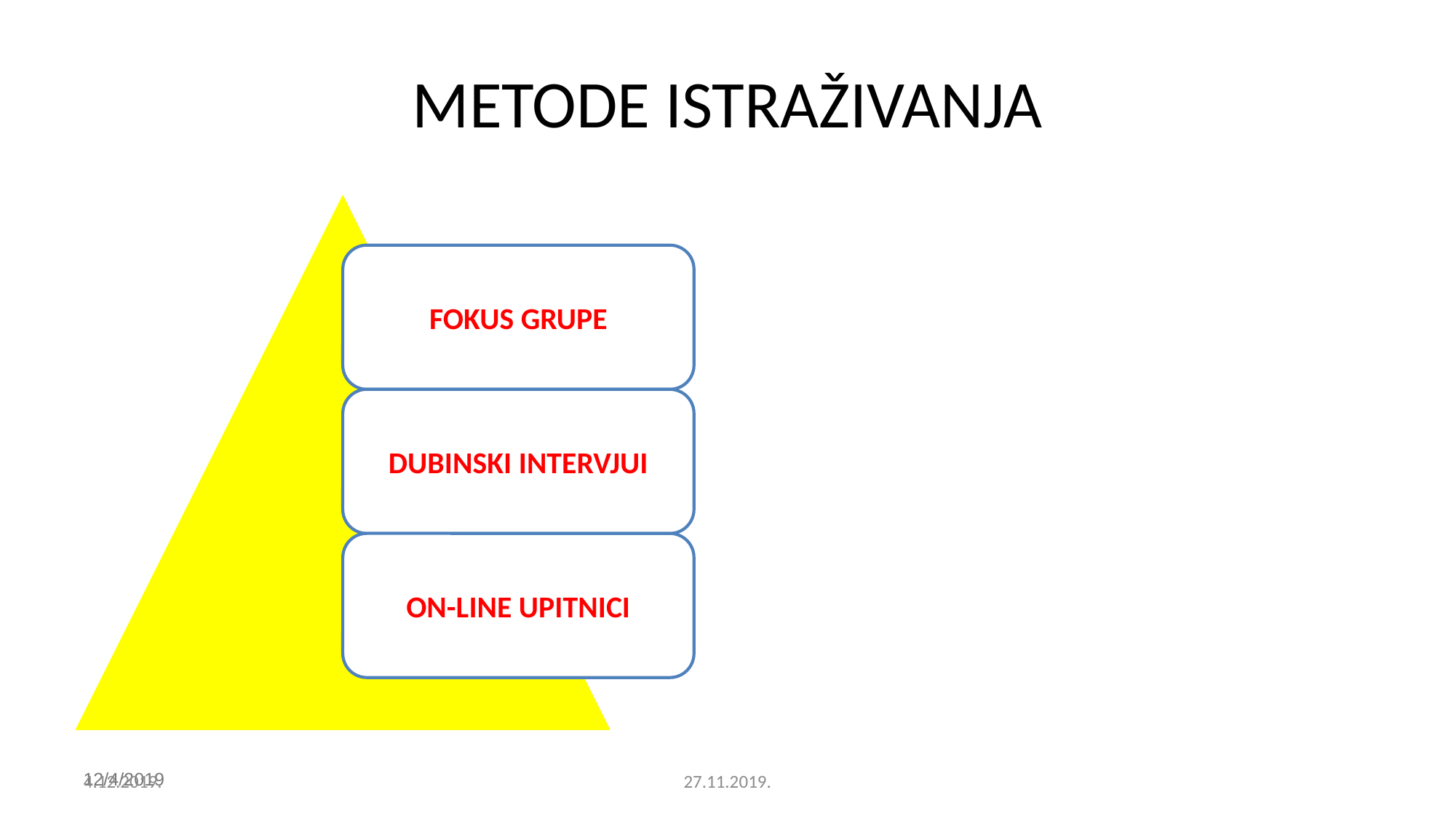

# METODE ISTRAŽIVANJA
FOKUS GRUPE
DUBINSKI INTERVJUI
ON-LINE UPITNICI
4.12.2019.
27.11.2019.